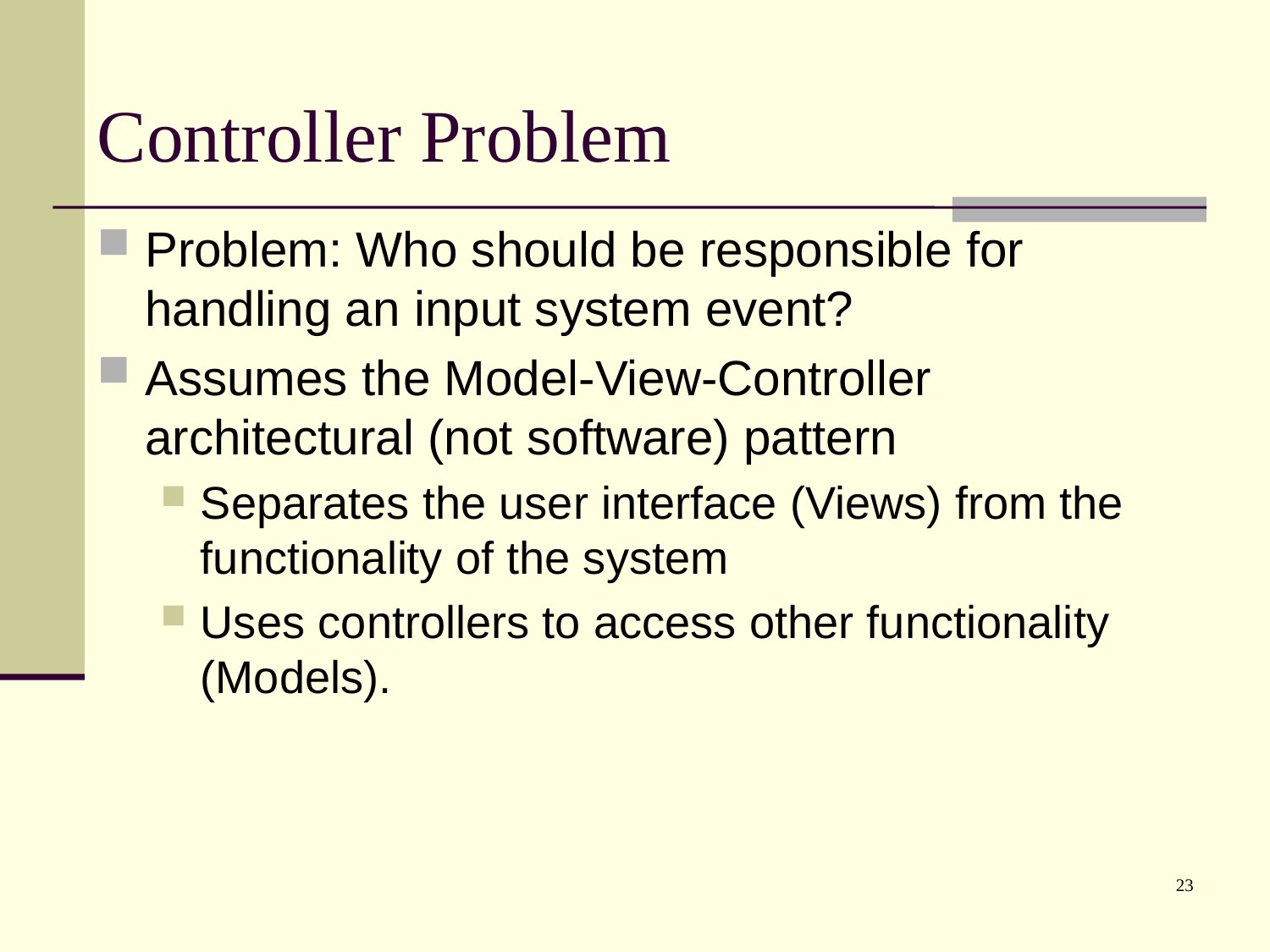

# Controller Problem
Problem: Who should be responsible for handling an input system event?
Assumes the Model-View-Controller architectural (not software) pattern
Separates the user interface (Views) from the functionality of the system
Uses controllers to access other functionality (Models).
23